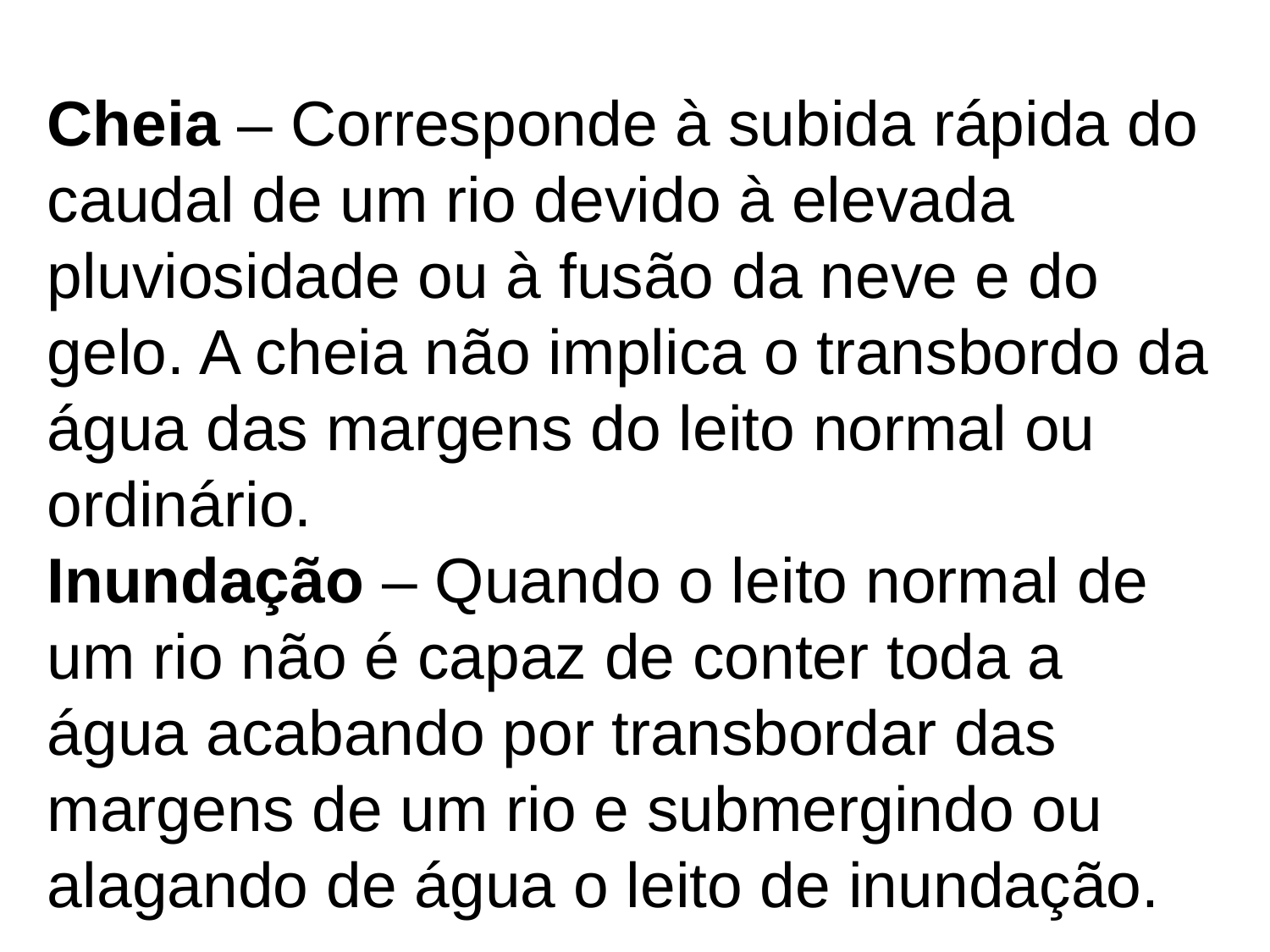

Cheia – Corresponde à subida rápida do caudal de um rio devido à elevada pluviosidade ou à fusão da neve e do gelo. A cheia não implica o transbordo da água das margens do leito normal ou ordinário.
Inundação – Quando o leito normal de um rio não é capaz de conter toda a água acabando por transbordar das margens de um rio e submergindo ou alagando de água o leito de inundação.